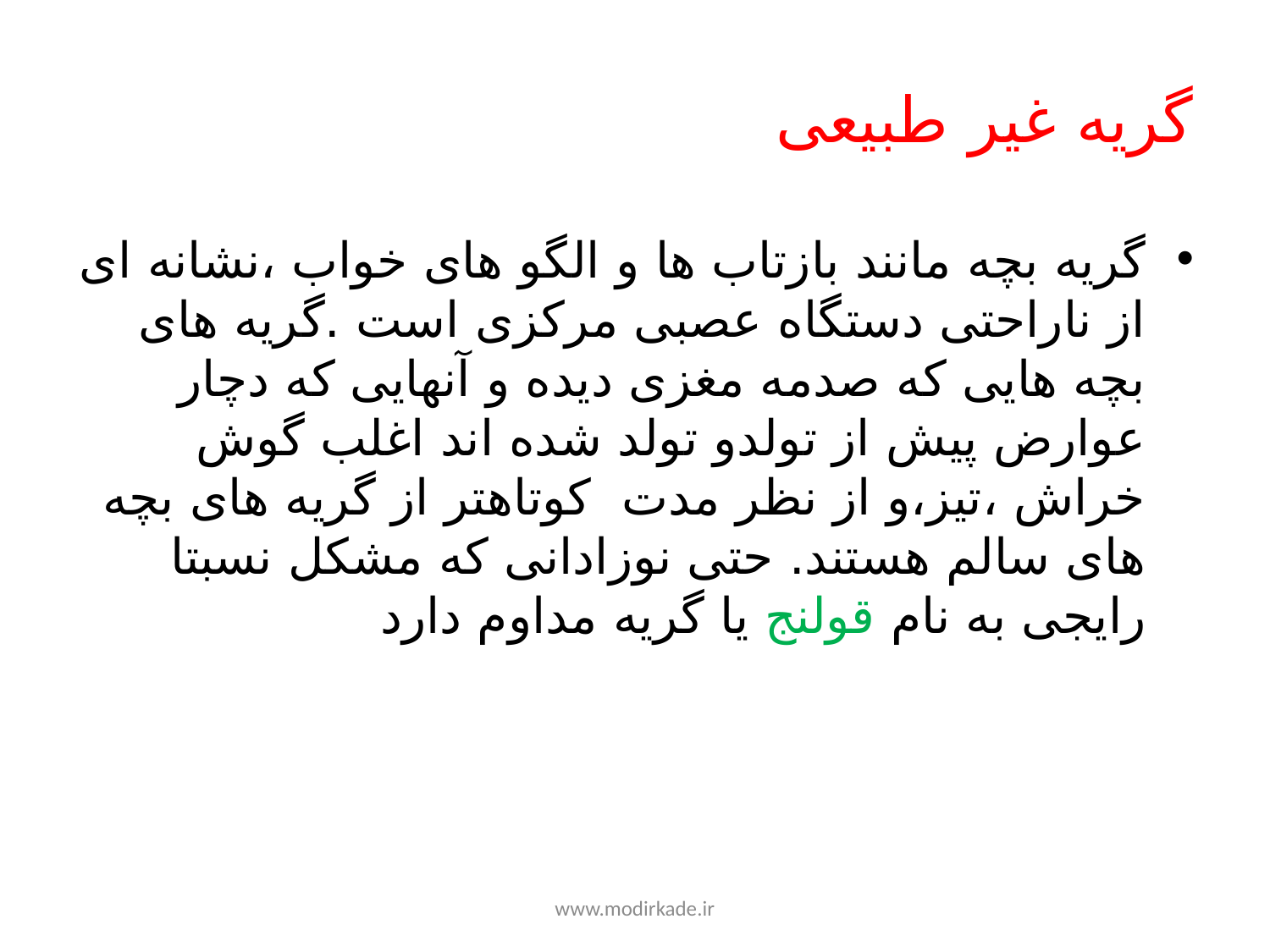

# گریه غیر طبیعی
گریه بچه مانند بازتاب ها و الگو های خواب ،نشانه ای از ناراحتی دستگاه عصبی مرکزی است .گریه های بچه هایی که صدمه مغزی دیده و آنهایی که دچار عوارض پیش از تولدو تولد شده اند اغلب گوش خراش ،تیز،و از نظر مدت  کوتاهتر از گریه های بچه های سالم هستند. حتی نوزادانی که مشکل نسبتا رایجی به نام قولنج یا گریه مداوم دارد

www.modirkade.ir